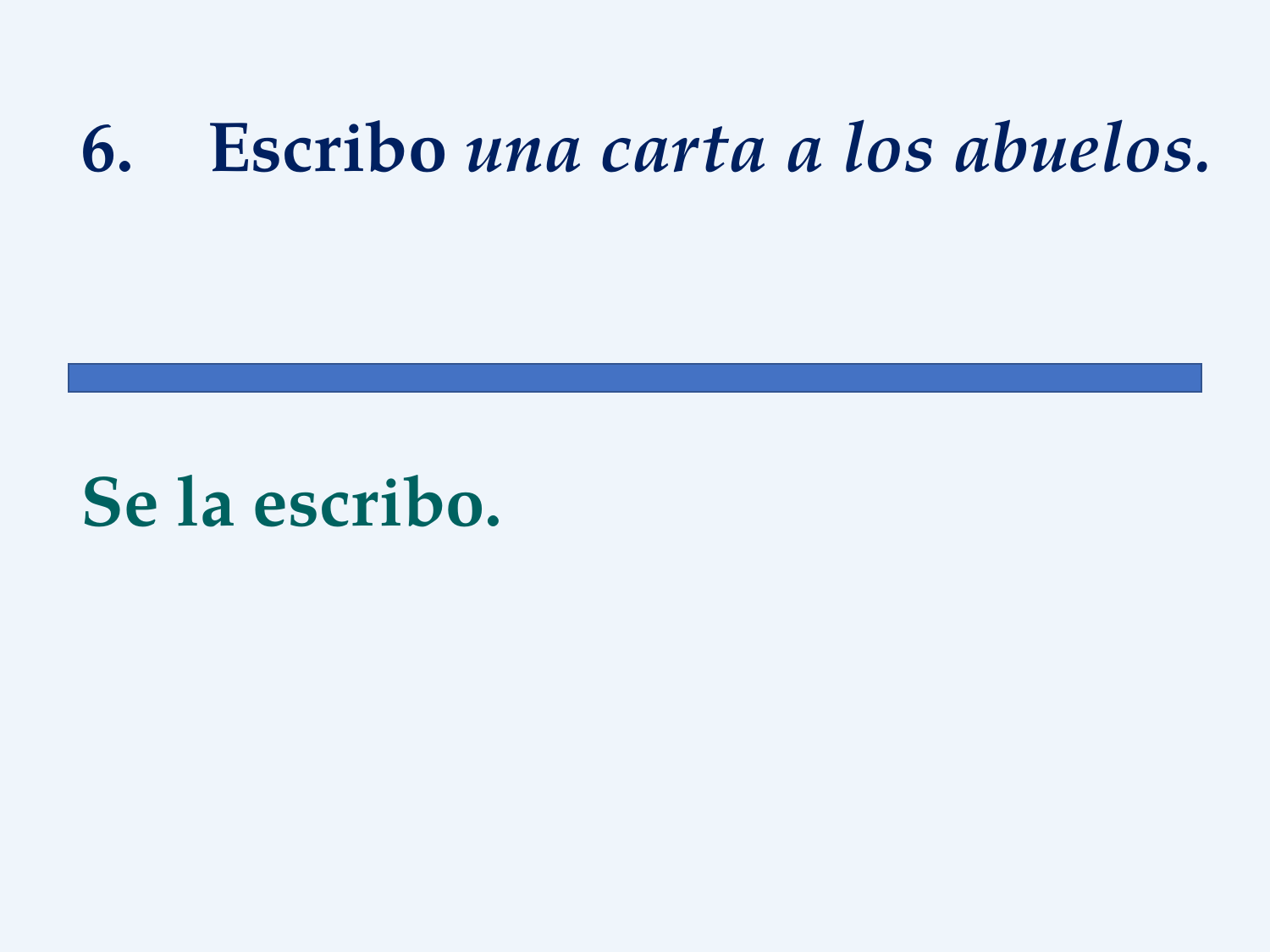

6.	Escribo una carta a los abuelos.

Se la escribo.